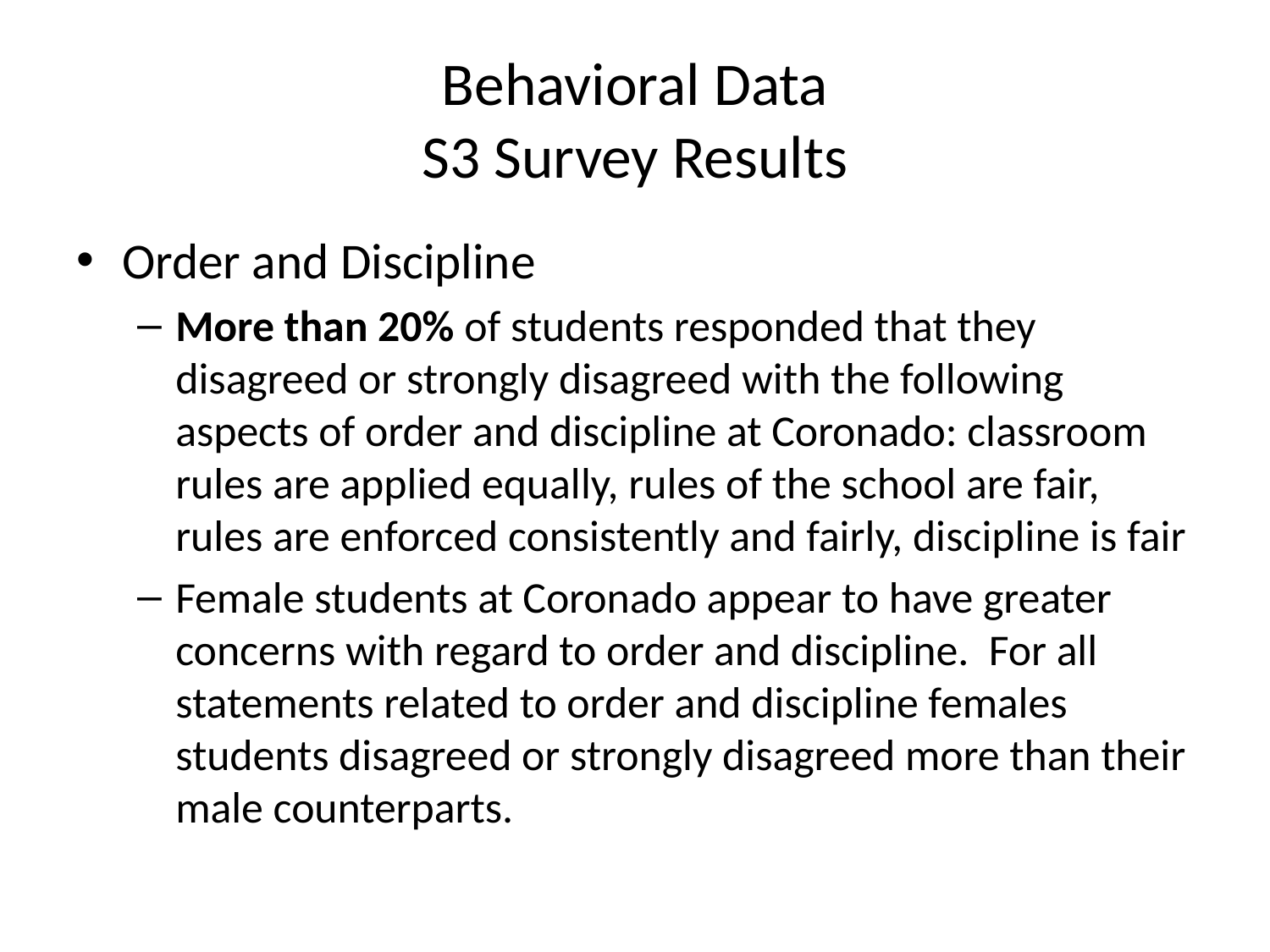

# Behavioral Data S3 Survey Results
Order and Discipline
More than 20% of students responded that they disagreed or strongly disagreed with the following aspects of order and discipline at Coronado: classroom rules are applied equally, rules of the school are fair, rules are enforced consistently and fairly, discipline is fair
Female students at Coronado appear to have greater concerns with regard to order and discipline.  For all statements related to order and discipline females students disagreed or strongly disagreed more than their male counterparts.